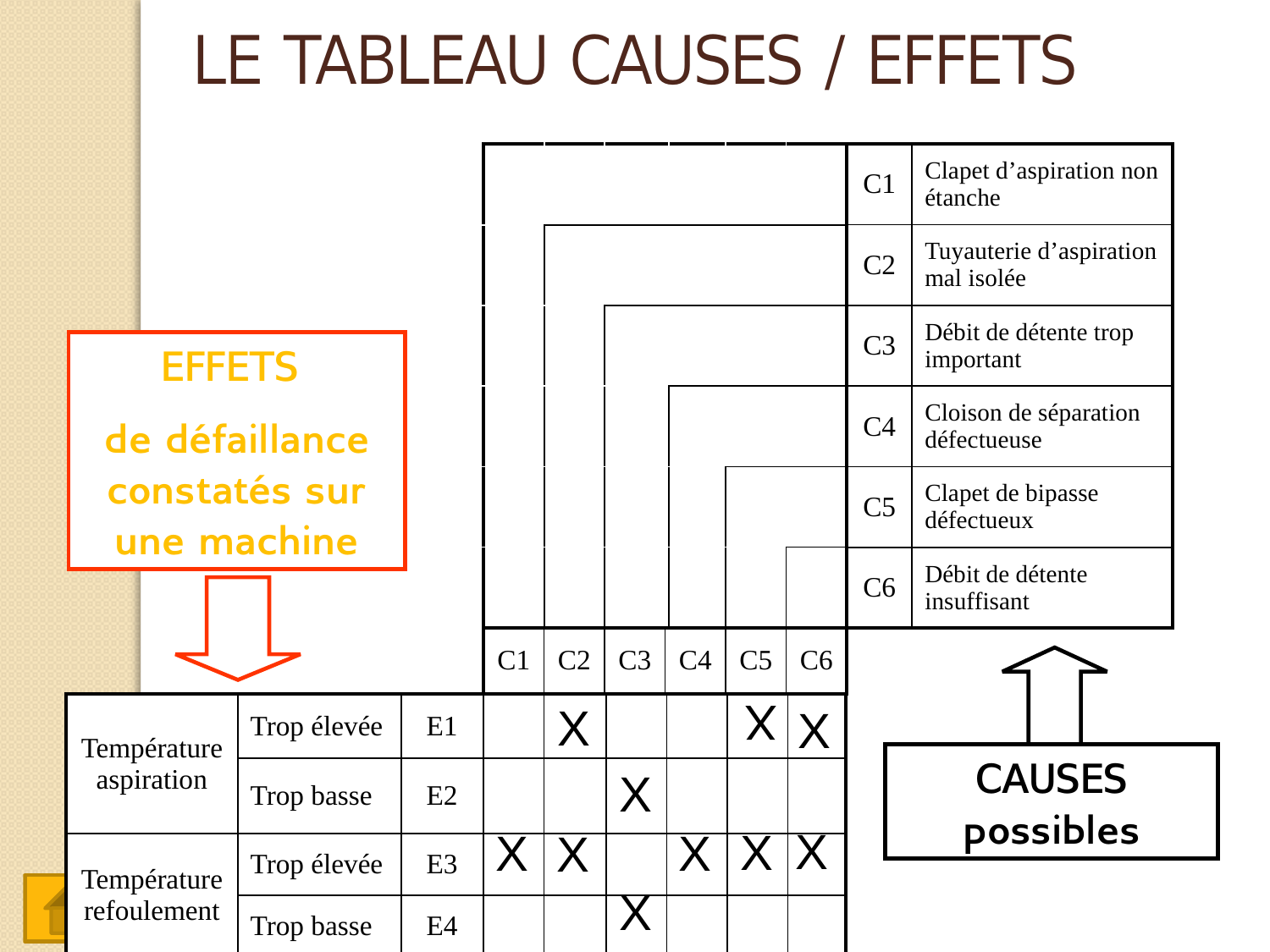

LE TABLEAU CAUSES / EFFETS
|  |  |  |  |  |  |
| --- | --- | --- | --- | --- | --- |
|  |  |  |  |  |  |
|  |  |  |  |  |  |
|  |  |  |  |  |  |
|  |  |  |  |  |  |
|  |  |  |  |  |  |
| C1 | Clapet d’aspiration non étanche |
| --- | --- |
| C2 | Tuyauterie d’aspiration mal isolée |
| C3 | Débit de détente trop important |
| C4 | Cloison de séparation défectueuse |
| C5 | Clapet de bipasse défectueux |
| C6 | Débit de détente insuffisant |
EFFETS
de défaillance constatés sur une machine

| C1 | C2 | C3 | C4 | C5 | C6 |
| --- | --- | --- | --- | --- | --- |

X
X
X
X
X
X
X
X
X
X
| Température aspiration | Trop élevée | E1 |  |  |  |  |  |  |
| --- | --- | --- | --- | --- | --- | --- | --- | --- |
|  | Trop basse | E2 |  |  |  |  |  |  |
| Température refoulement | Trop élevée | E3 |  |  |  |  |  |  |
|  | Trop basse | E4 |  |  |  |  |  |  |
CAUSES possibles